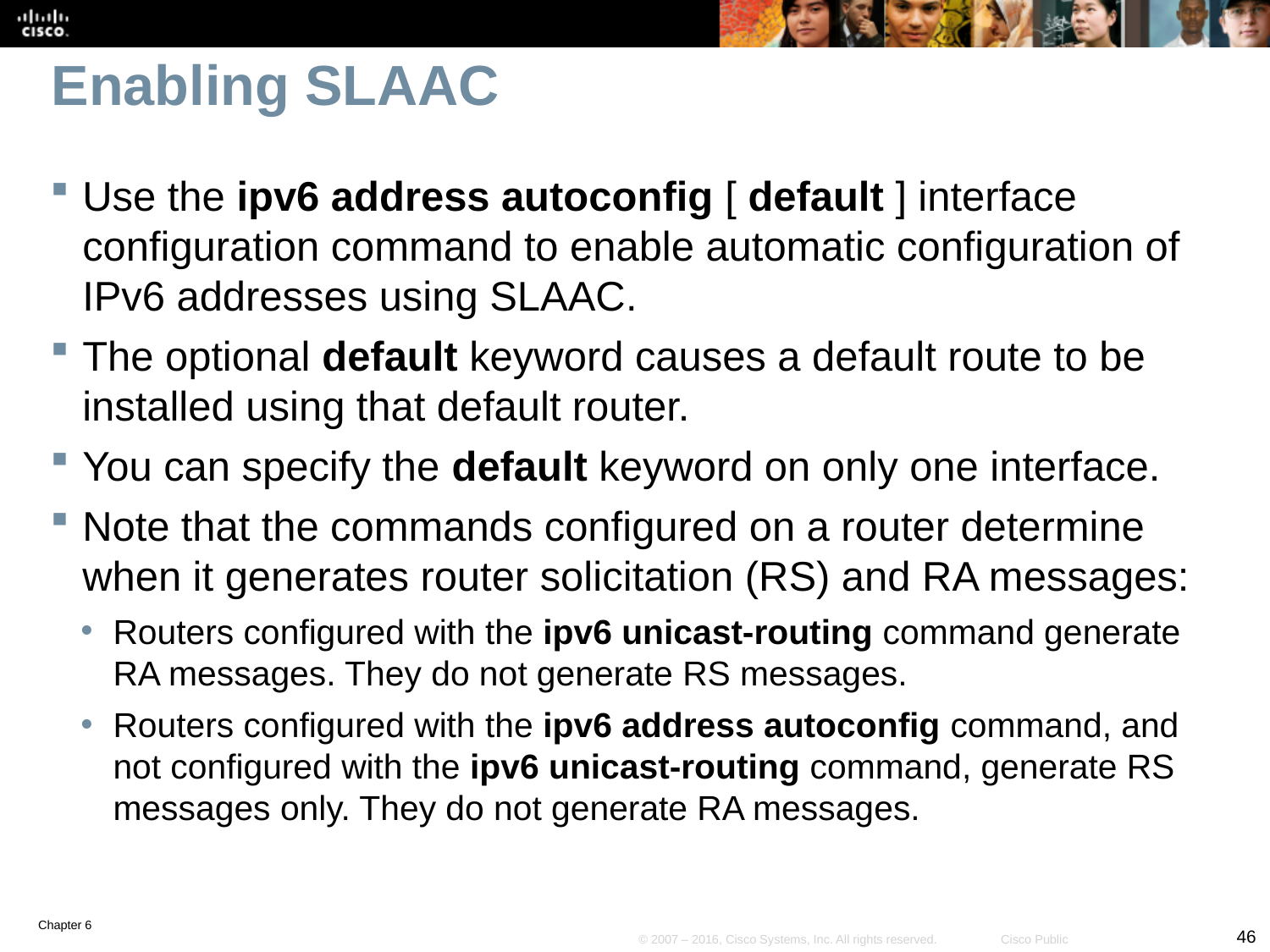

# Enabling SLAAC
Use the ipv6 address autoconfig [ default ] interface configuration command to enable automatic configuration of IPv6 addresses using SLAAC.
The optional default keyword causes a default route to be installed using that default router.
You can specify the default keyword on only one interface.
Note that the commands configured on a router determine when it generates router solicitation (RS) and RA messages:
Routers configured with the ipv6 unicast-routing command generate RA messages. They do not generate RS messages.
Routers configured with the ipv6 address autoconfig command, and not configured with the ipv6 unicast-routing command, generate RS messages only. They do not generate RA messages.